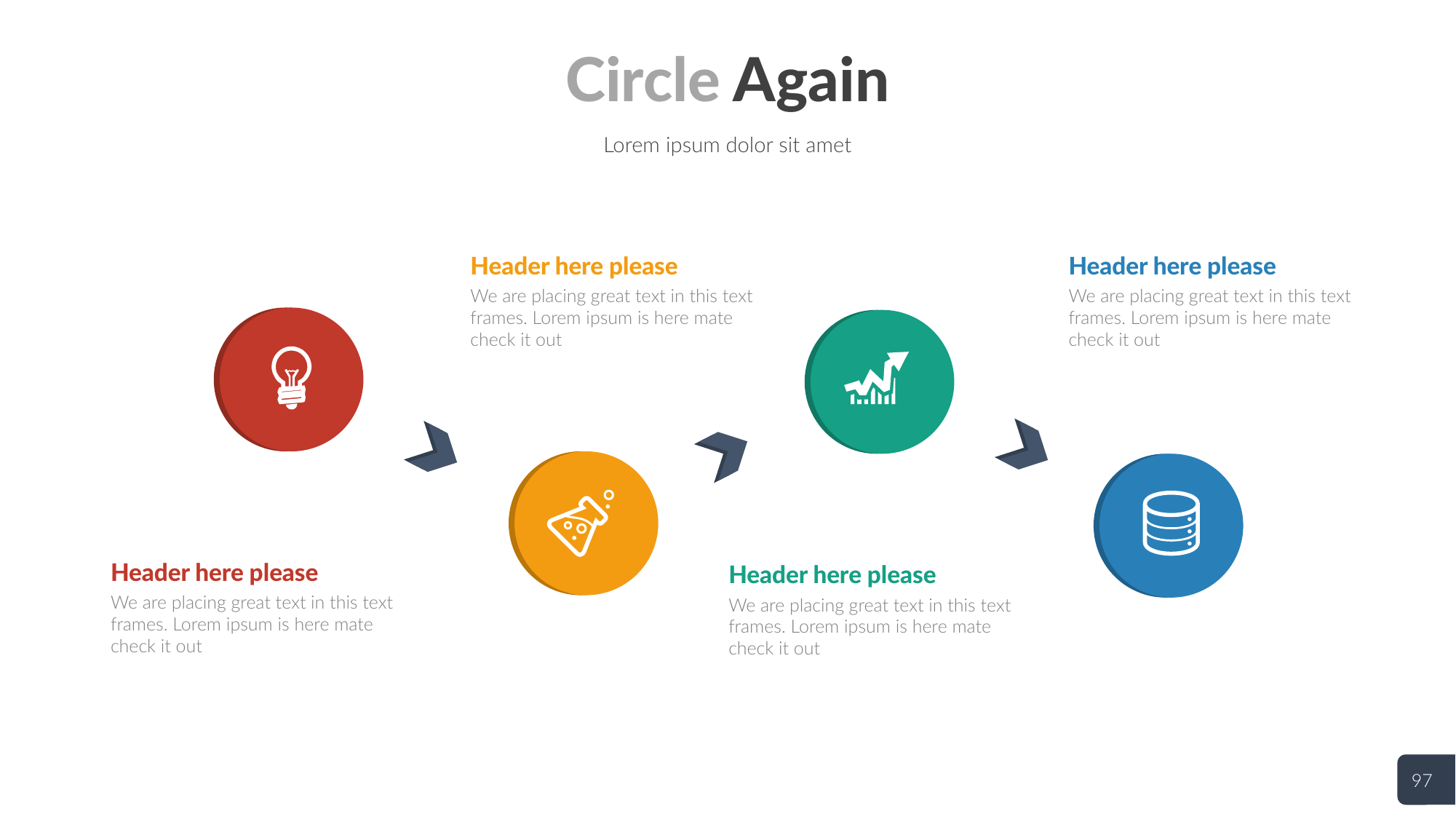

# Circle Again
Lorem ipsum dolor sit amet
Header here please
Header here please
We are placing great text in this text frames. Lorem ipsum is here mate check it out
We are placing great text in this text frames. Lorem ipsum is here mate check it out

Header here please
Header here please
We are placing great text in this text frames. Lorem ipsum is here mate check it out
We are placing great text in this text frames. Lorem ipsum is here mate check it out

97